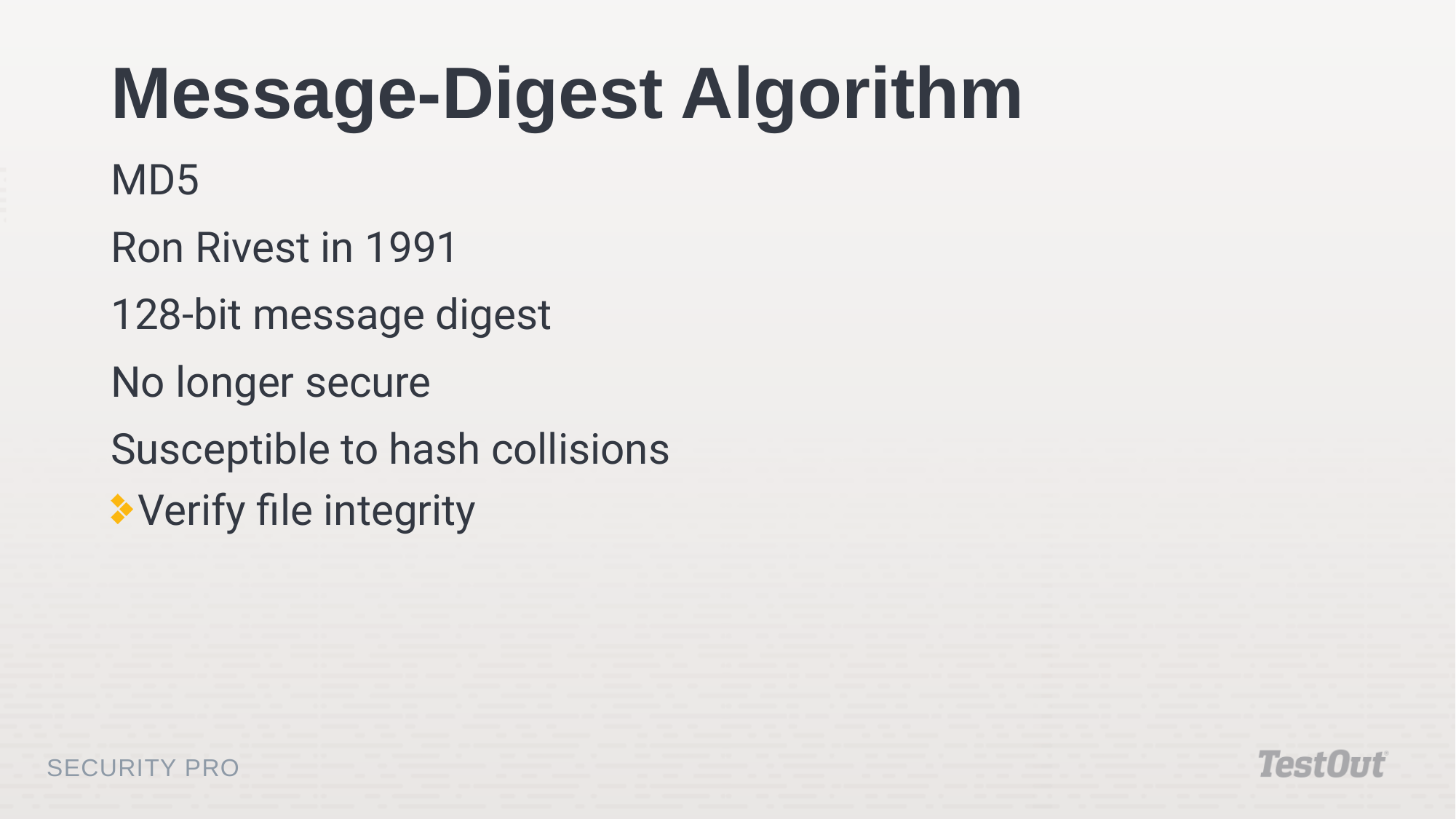

# Message-Digest Algorithm
MD5
Ron Rivest in 1991
128-bit message digest
No longer secure
Susceptible to hash collisions
Verify file integrity
Security Pro